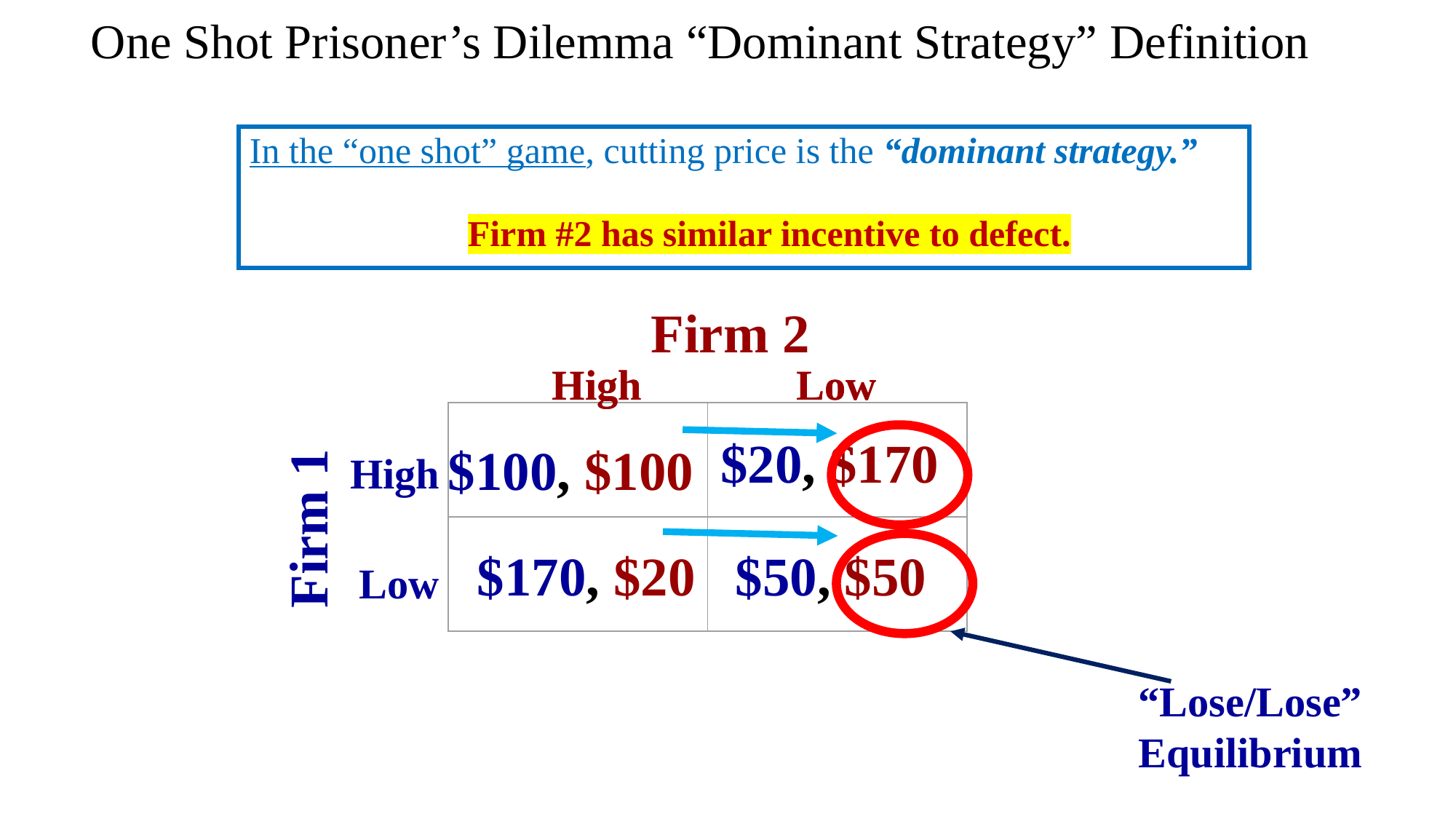

One Shot Prisoner’s Dilemma “Dominant Strategy” Definition
In the “one shot” game, cutting price is the “dominant strategy.”
Firm #2 has similar incentive to defect.
Firm 2
High
Low
High
Low

$20, $170

$100, $100
High
Firm 1

$50, $50
$170, $20
Low
“Lose/Lose”
Equilibrium